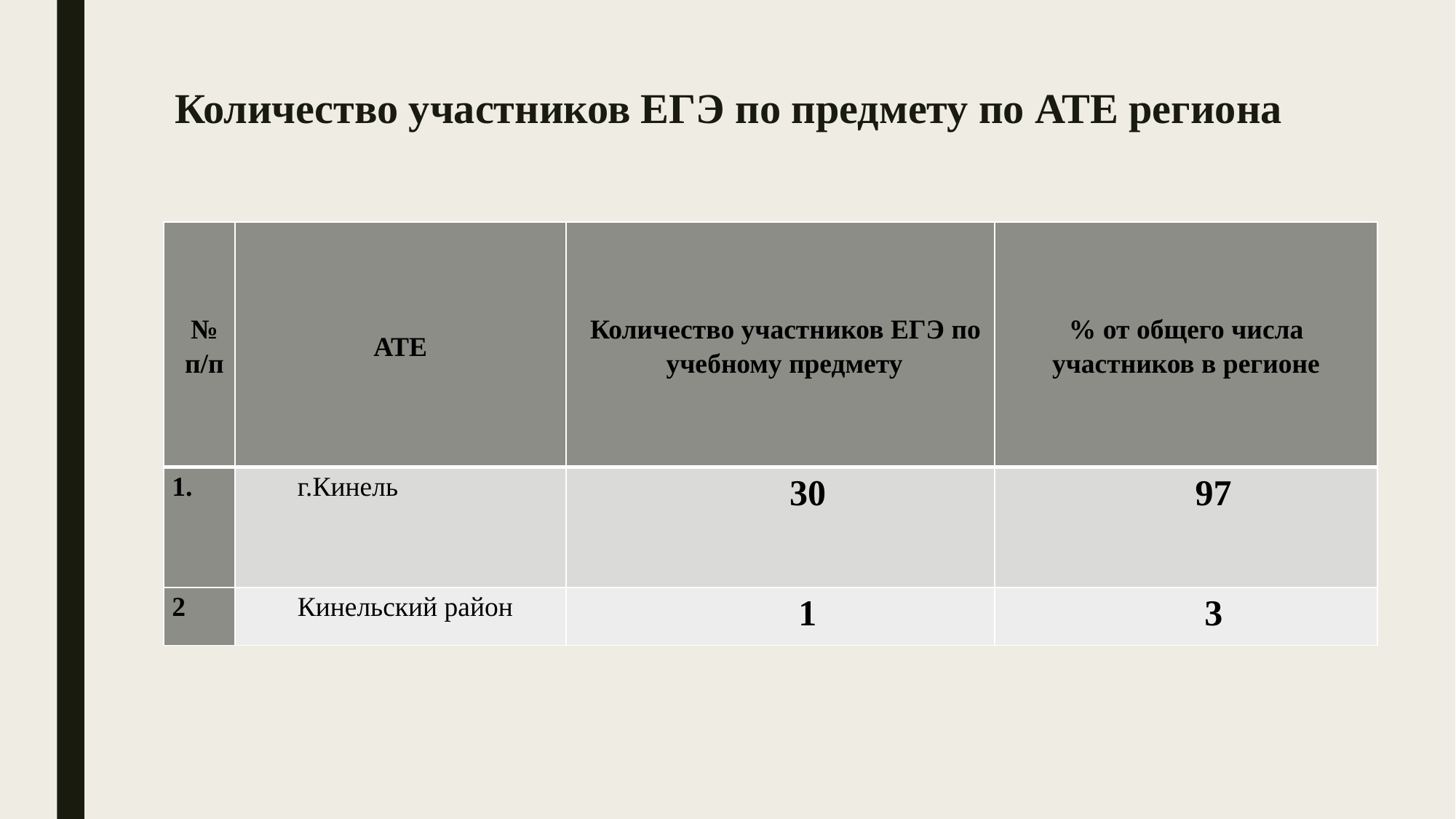

# Количество участников ЕГЭ по предмету по АТЕ региона
| № п/п | АТЕ | Количество участников ЕГЭ по учебному предмету | % от общего числа участников в регионе |
| --- | --- | --- | --- |
| 1. | г.Кинель | 30 | 97 |
| 2 | Кинельский район | 1 | 3 |